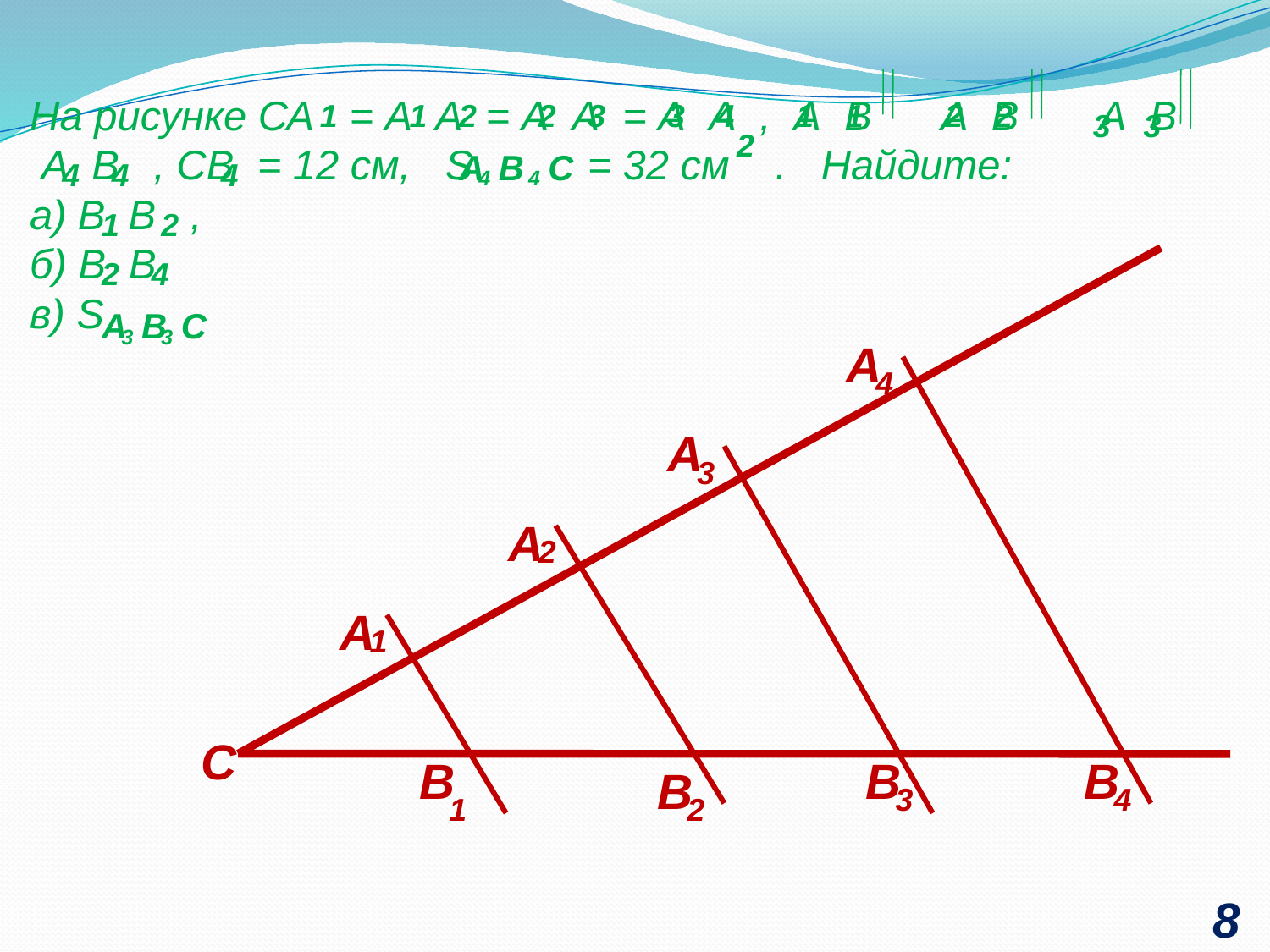

# На рисунке СА   = А  А  = А  А  = А  А  ,  А  В      А  В       А  В А  В   , СВ  = 12 см,   S          = 32 см    .   Найдите: а) В  В   , б) В  В в) S
1
1
2
2
3
3
4
1
1
2
2
 3
3
2
A
B
C
4
4
4
4
4
1
2
2
4
A
B
C
3
3
A
4
A
3
A
2
A
1
C
B
B
B
B
3
4
1
2
8